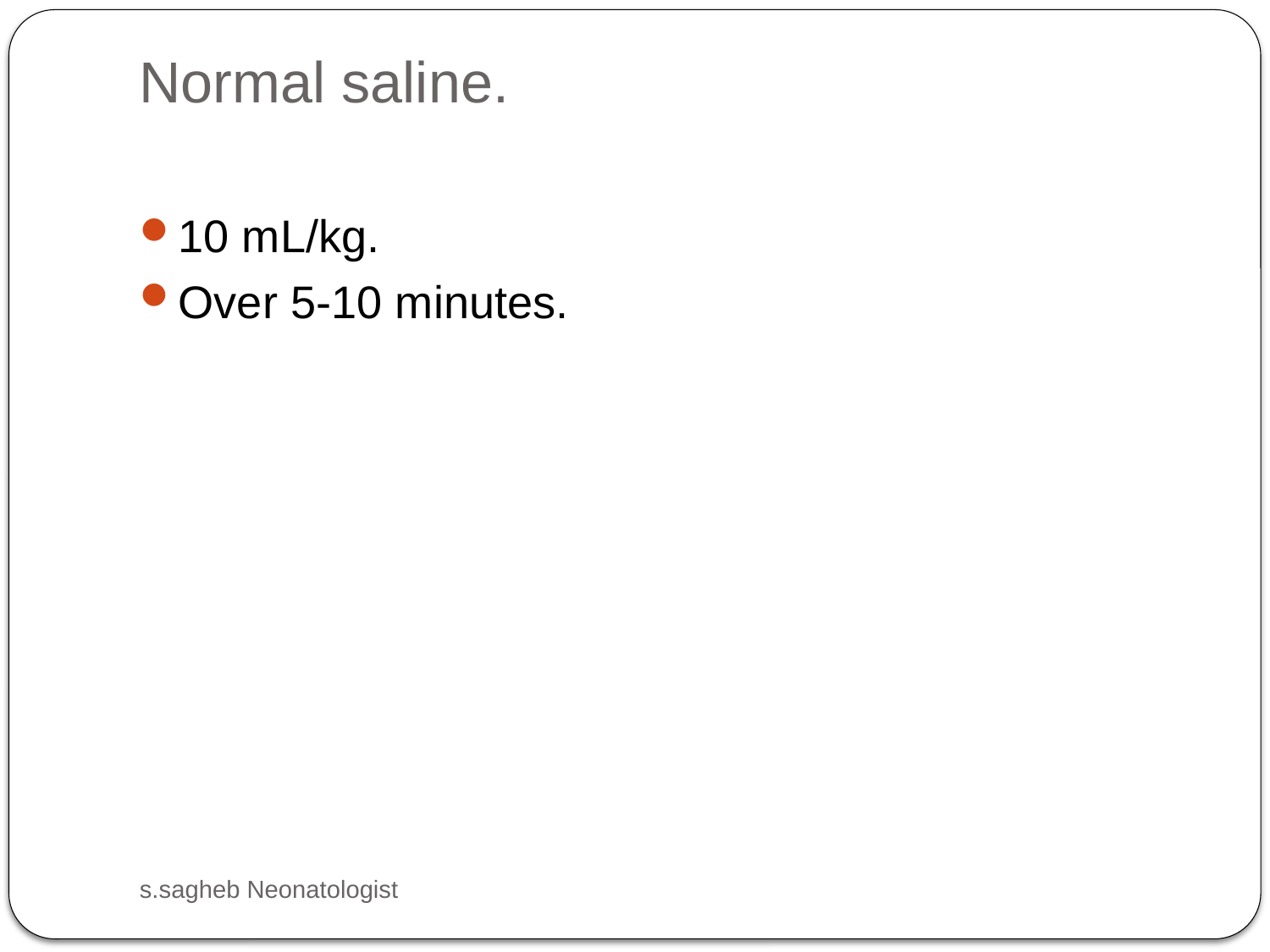

# Normal saline.
10 mL/kg.
Over 5-10 minutes.
s.sagheb Neonatologist